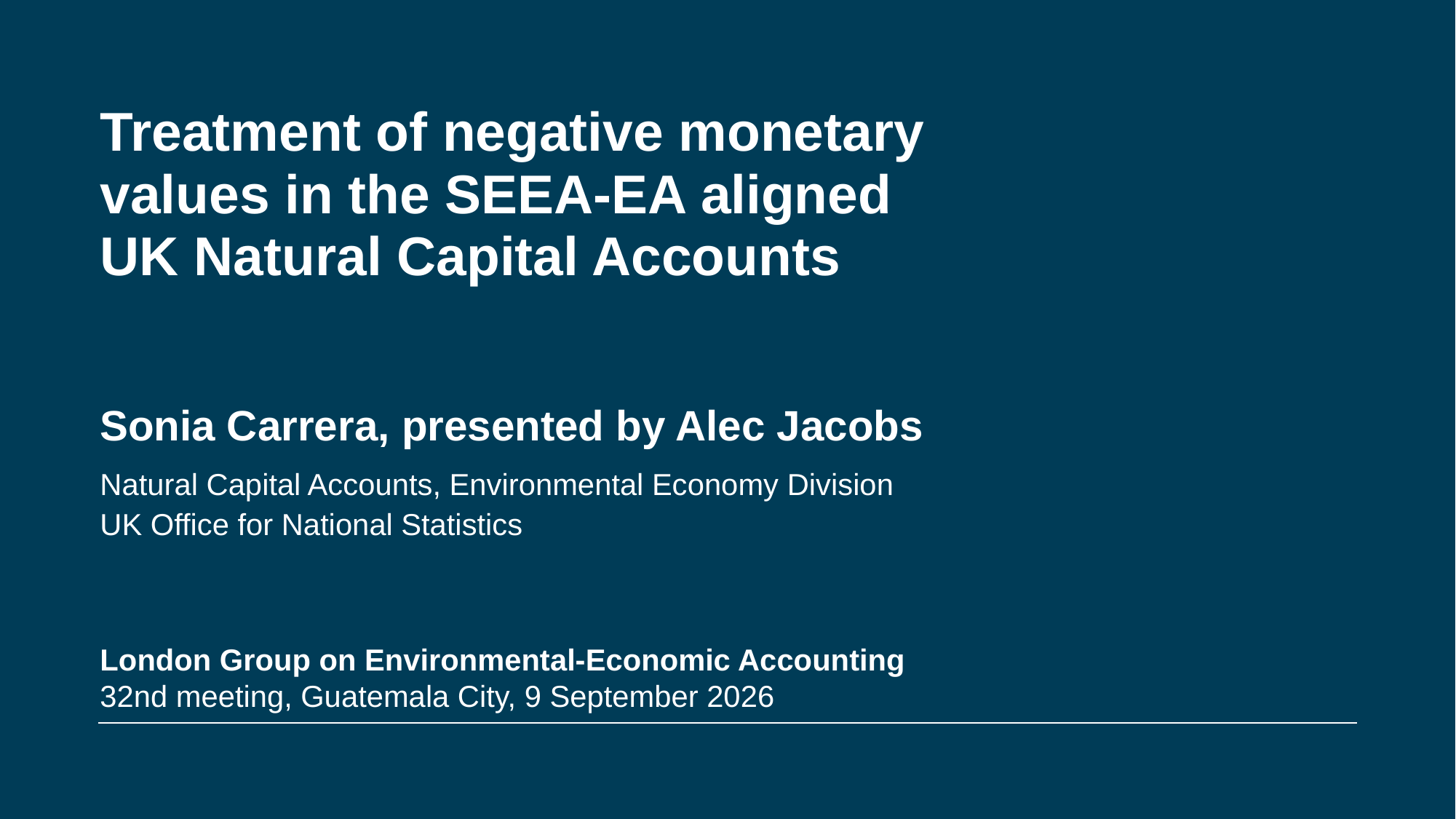

# Treatment of negative monetary values in the SEEA-EA aligned UK Natural Capital Accounts
Sonia Carrera, presented by Alec Jacobs
Natural Capital Accounts, Environmental Economy Division
UK Office for National Statistics
London Group on Environmental-Economic Accounting
32nd meeting, Guatemala City, 9 September 2026